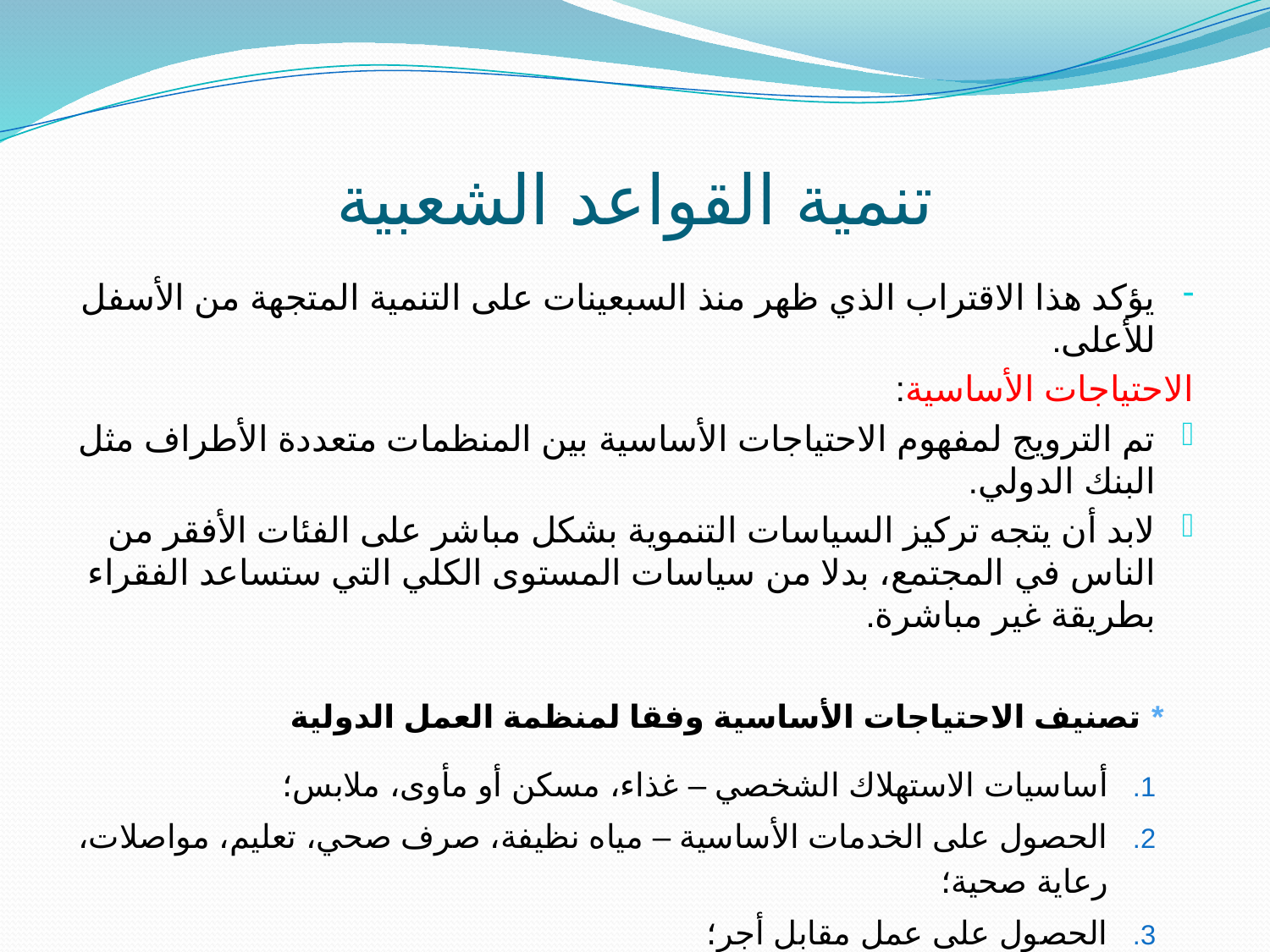

# تنمية القواعد الشعبية
يؤكد هذا الاقتراب الذي ظهر منذ السبعينات على التنمية المتجهة من الأسفل للأعلى.
الاحتياجات الأساسية:
تم الترويج لمفهوم الاحتياجات الأساسية بين المنظمات متعددة الأطراف مثل البنك الدولي.
لابد أن يتجه تركيز السياسات التنموية بشكل مباشر على الفئات الأفقر من الناس في المجتمع، بدلا من سياسات المستوى الكلي التي ستساعد الفقراء بطريقة غير مباشرة.

* تصنيف الاحتياجات الأساسية وفقا لمنظمة العمل الدولية
أساسيات الاستهلاك الشخصي – غذاء، مسكن أو مأوى، ملابس؛
الحصول على الخدمات الأساسية – مياه نظيفة، صرف صحي، تعليم، مواصلات، رعاية صحية؛
الحصول على عمل مقابل أجر؛
احتياجات نوعية – بيئة صحية وآمنة، القدرة على المساهمة في صناعة القرار.